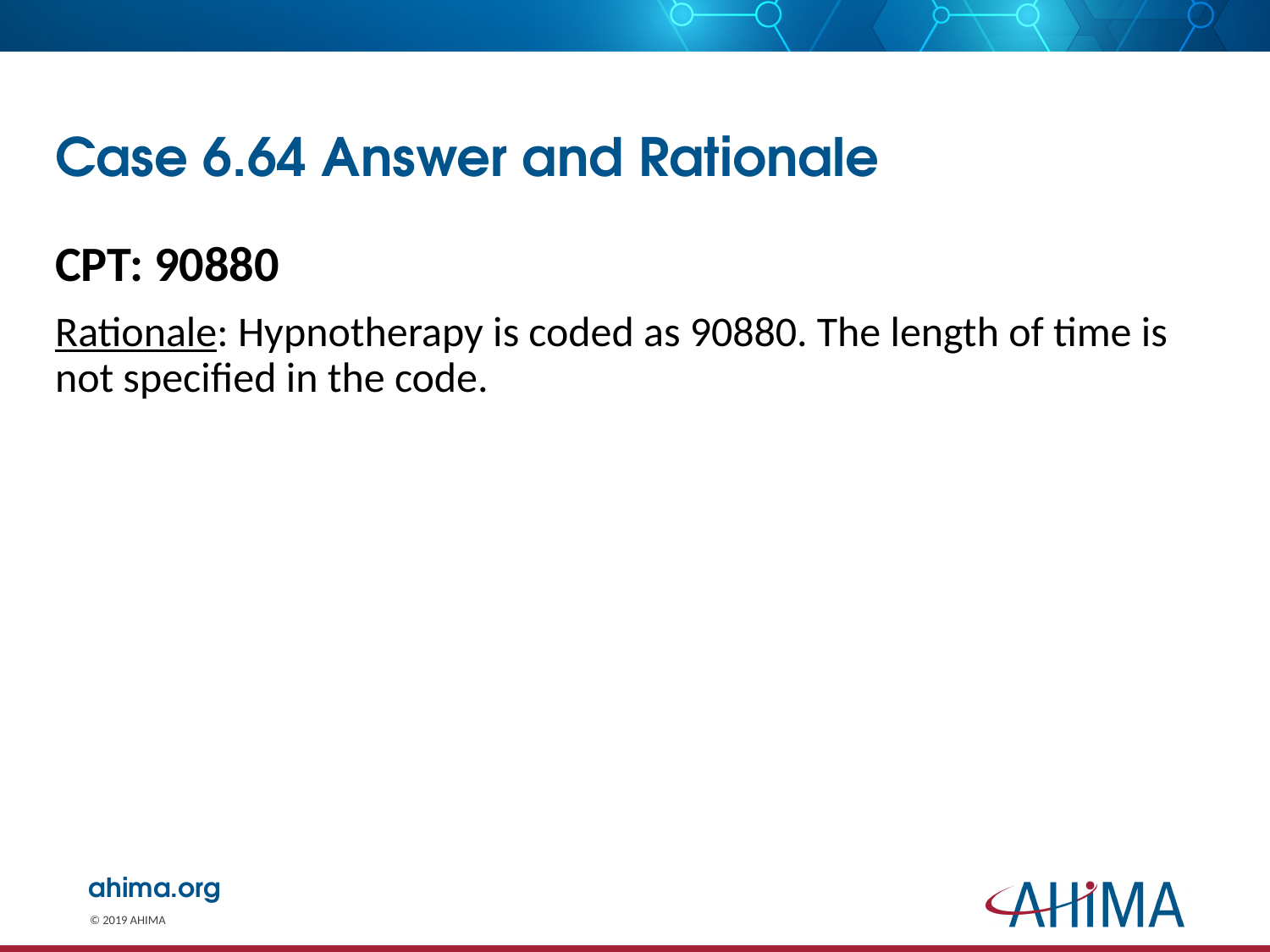

# Case 6.64 Answer and Rationale
CPT: 90880
Rationale: Hypnotherapy is coded as 90880. The length of time is not specified in the code.